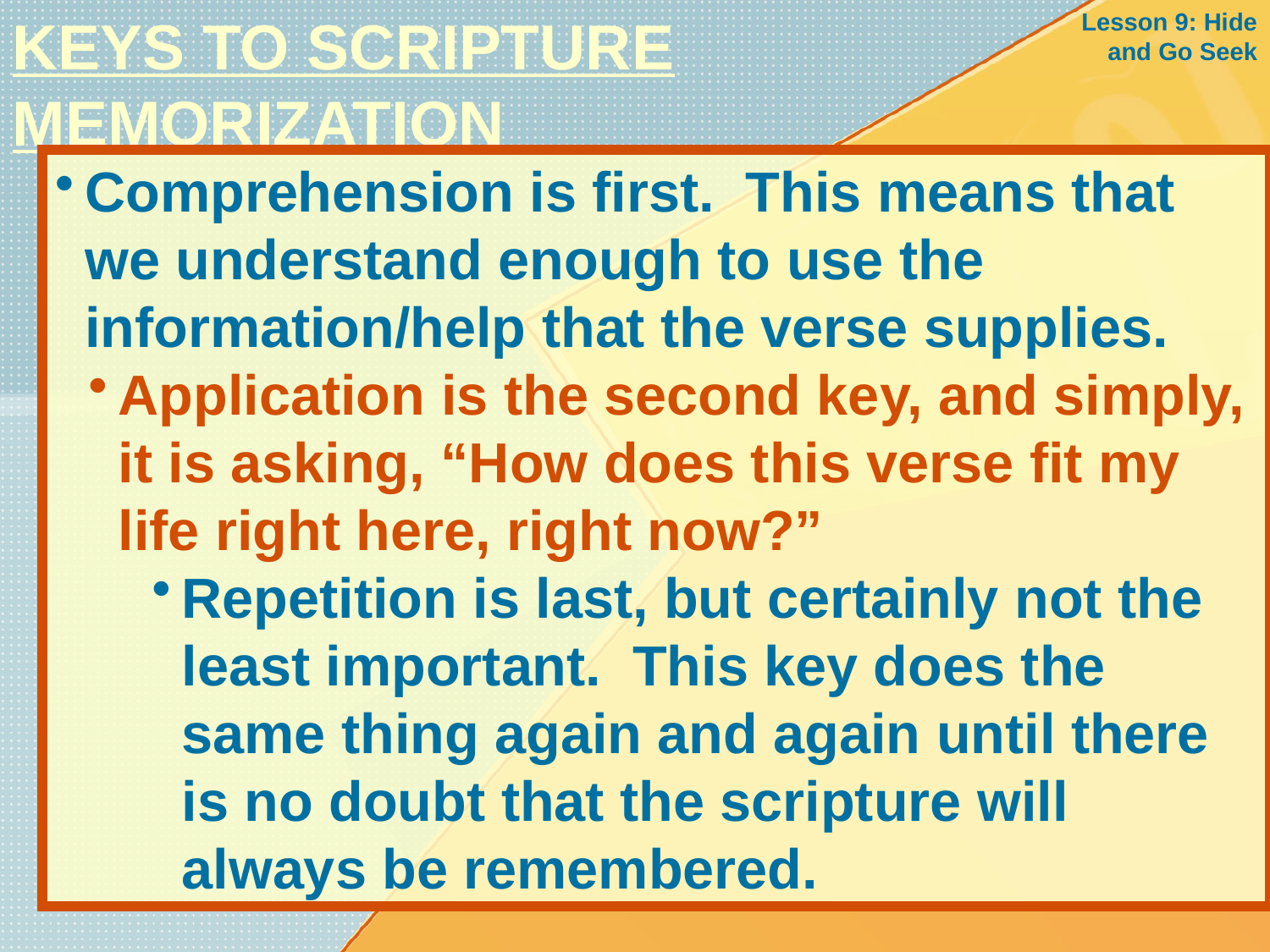

KEYS TO SCRIPTURE MEMORIZATION
Lesson 9: Hide and Go Seek
Comprehension is first.  This means that we understand enough to use the information/help that the verse supplies.
Application is the second key, and simply, it is asking, “How does this verse fit my life right here, right now?”
Repetition is last, but certainly not the least important.  This key does the same thing again and again until there is no doubt that the scripture will always be remembered.